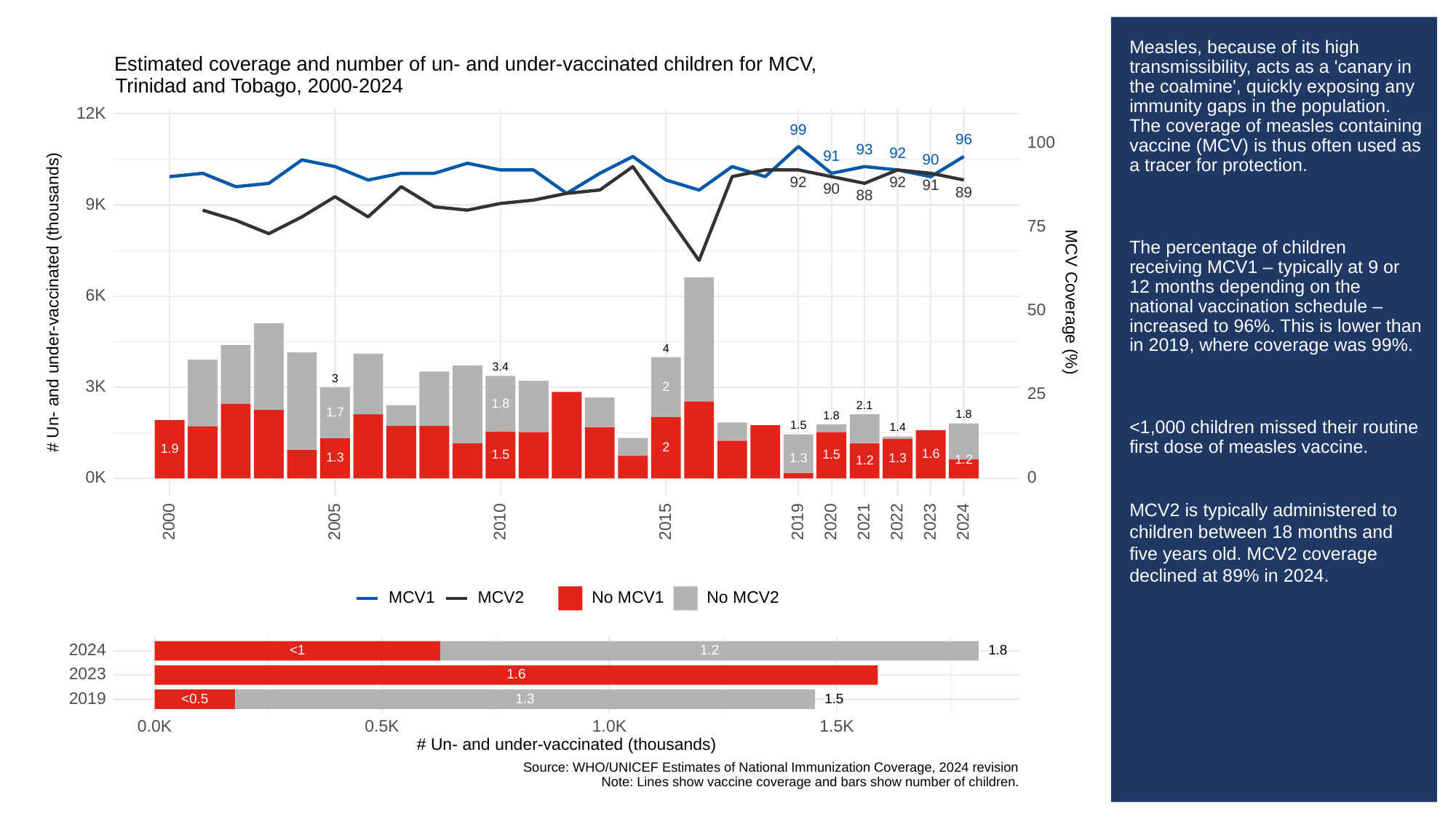

# Measles, because of its high transmissibility, acts as a 'canary in the coalmine', quickly exposing any immunity gaps in the population. The coverage of measles containing vaccine (MCV) is thus often used as a tracer for protection.

The percentage of children receiving MCV1 – typically at 9 or 12 months depending on the national vaccination schedule – increased to 96%. This is lower than in 2019, where coverage was 99%.

<1,000 children missed their routine first dose of measles vaccine.

MCV2 is typically administered to children between 18 months and five years old. MCV2 coverage declined at 89% in 2024.

Estimated coverage and number of un- and under-vaccinated children for MCV,
Trinidad and Tobago, 2000-2024
12K

99
96
100
93

92
91
90

92
92
91
90
89
88
9K

75

6K
# Un- and under-vaccinated (thousands)
MCV Coverage (%)

50

4

3.4

3

3K
2

25

1.8

2.1

1.7

1.8
1.8

1.5

1.4

2

1.9
1.6

1.5
1.5
1.3
1.3
1.3
1.2

1.2

0K
0

2023
2000
2005
2010
2015
2019
2020
2021
2022
2024

MCV1
MCV2
No MCV1
No MCV2

2024
1.8
<1
1.2

2023
1.6

2019
1.3
<0.5
1.5

0.0K
0.5K
1.0K
1.5K
# Un- and under-vaccinated (thousands)
Source: WHO/UNICEF Estimates of National Immunization Coverage, 2024 revision
Note: Lines show vaccine coverage and bars show number of children.